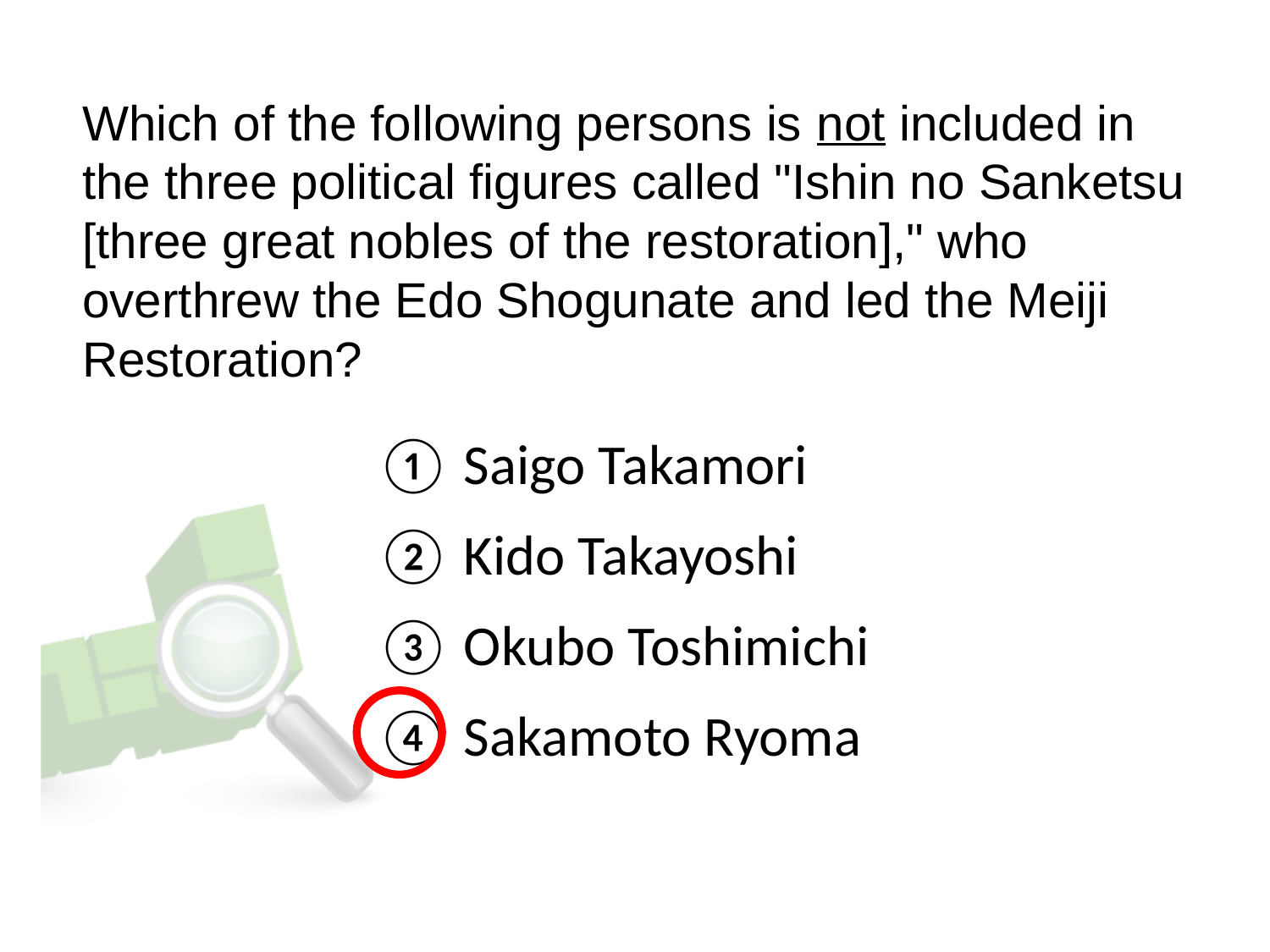

# Which of the following persons is not included in the three political figures called "Ishin no Sanketsu [three great nobles of the restoration]," who overthrew the Edo Shogunate and led the Meiji Restoration?
① Saigo Takamori
② Kido Takayoshi
③ Okubo Toshimichi
④ Sakamoto Ryoma